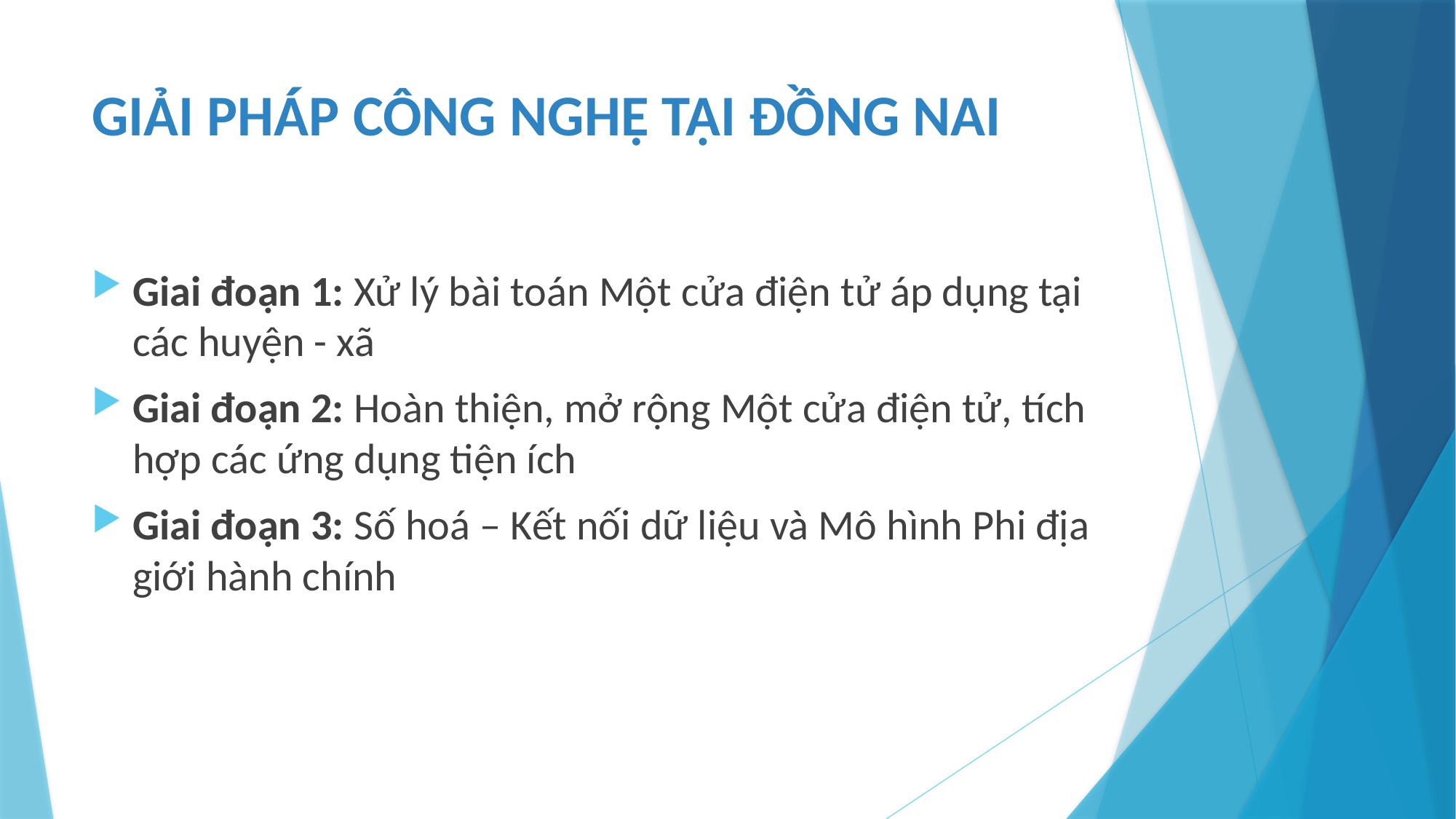

# GIẢI PHÁP CÔNG NGHỆ TẠI ĐỒNG NAI
Giai đoạn 1: Xử lý bài toán Một cửa điện tử áp dụng tại các huyện - xã
Giai đoạn 2: Hoàn thiện, mở rộng Một cửa điện tử, tích hợp các ứng dụng tiện ích
Giai đoạn 3: Số hoá – Kết nối dữ liệu và Mô hình Phi địa giới hành chính